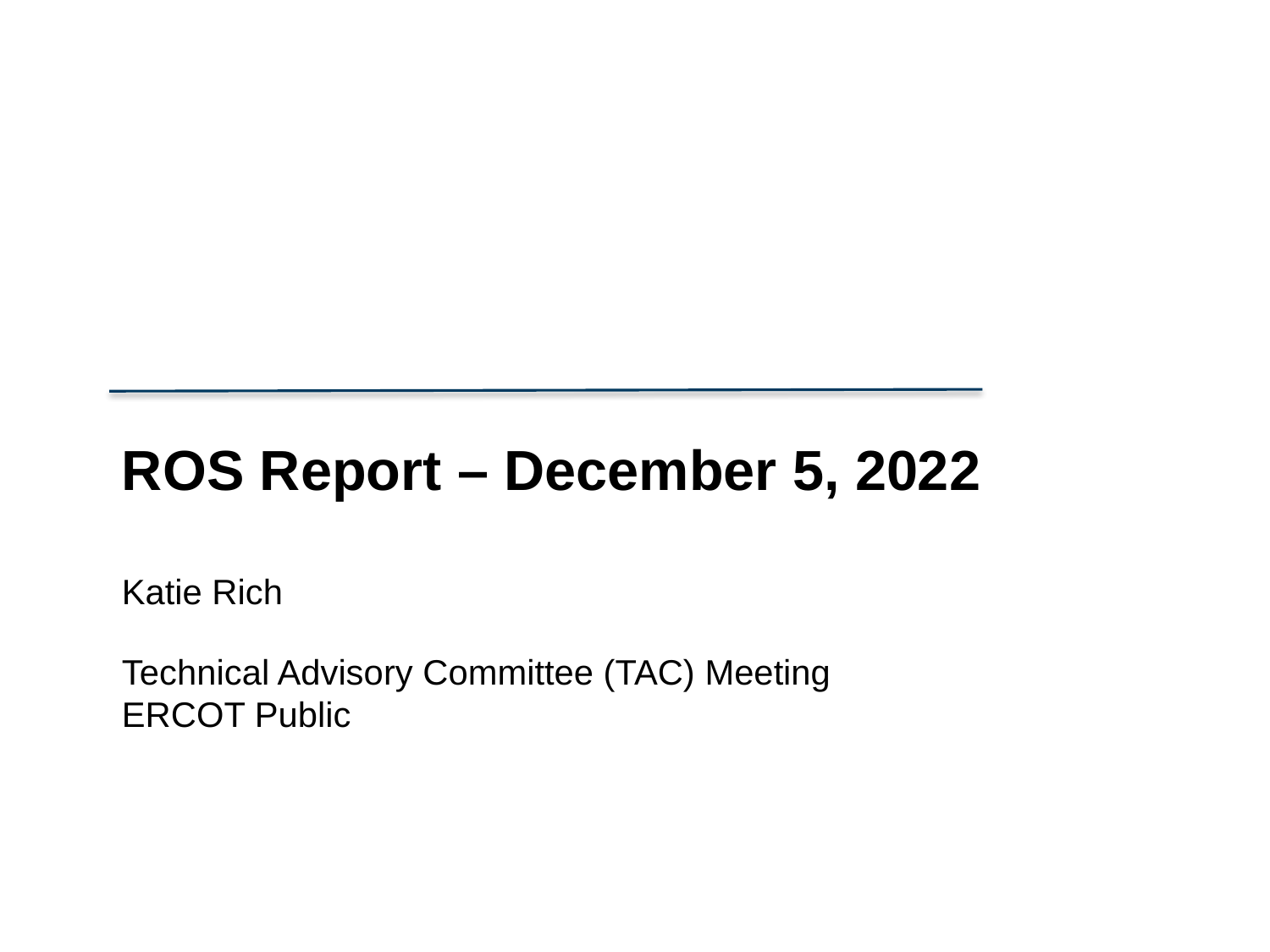

ROS Report – December 5, 2022

Katie Rich

Technical Advisory Committee (TAC) Meeting
ERCOT Public